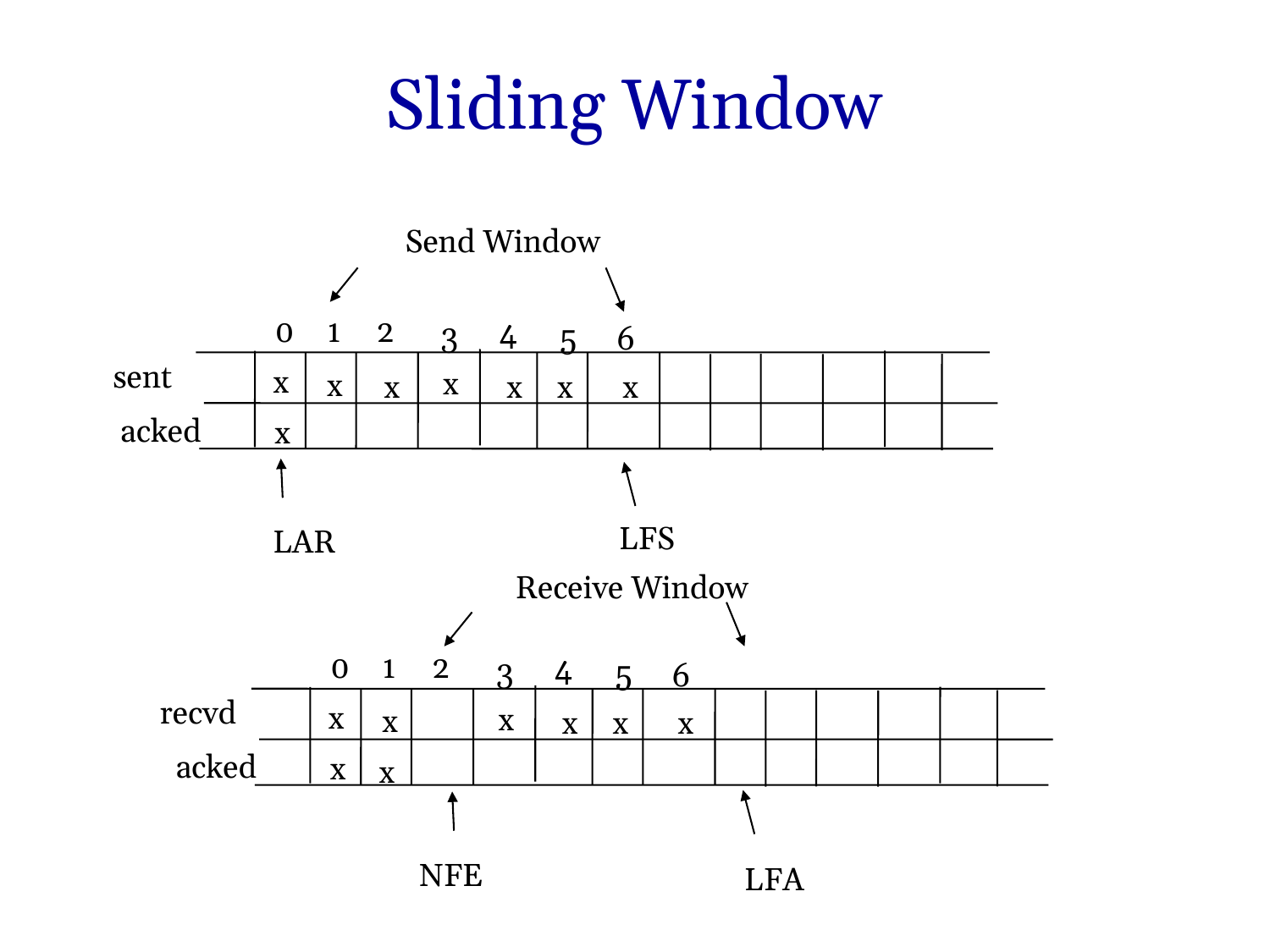

# Sliding Window
Send Window

1
0
2
4
3
5
6
sent
x

x

x

x
x
x
x

acked
x

LFS
LAR
Receive Window

1
0
2
4
3
5
6
recvd
x

x

x

x
x
x

acked
x
x

NFE
LFA